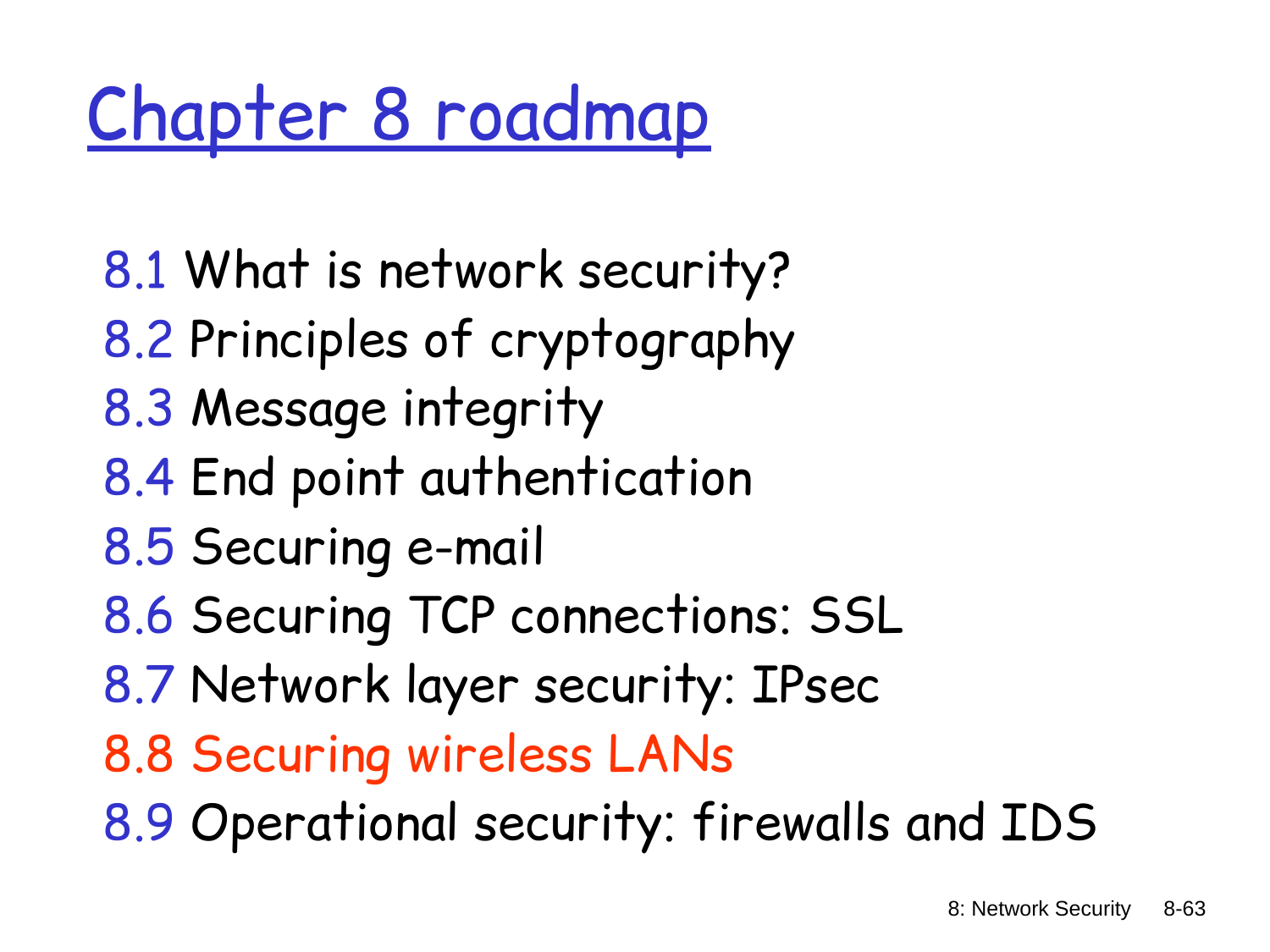

# Chapter 8 roadmap
8.1 What is network security?
8.2 Principles of cryptography
8.3 Message integrity
8.4 End point authentication
8.5 Securing e-mail
8.6 Securing TCP connections: SSL
8.7 Network layer security: IPsec
8.8 Securing wireless LANs
8.9 Operational security: firewalls and IDS
8: Network Security
8-63